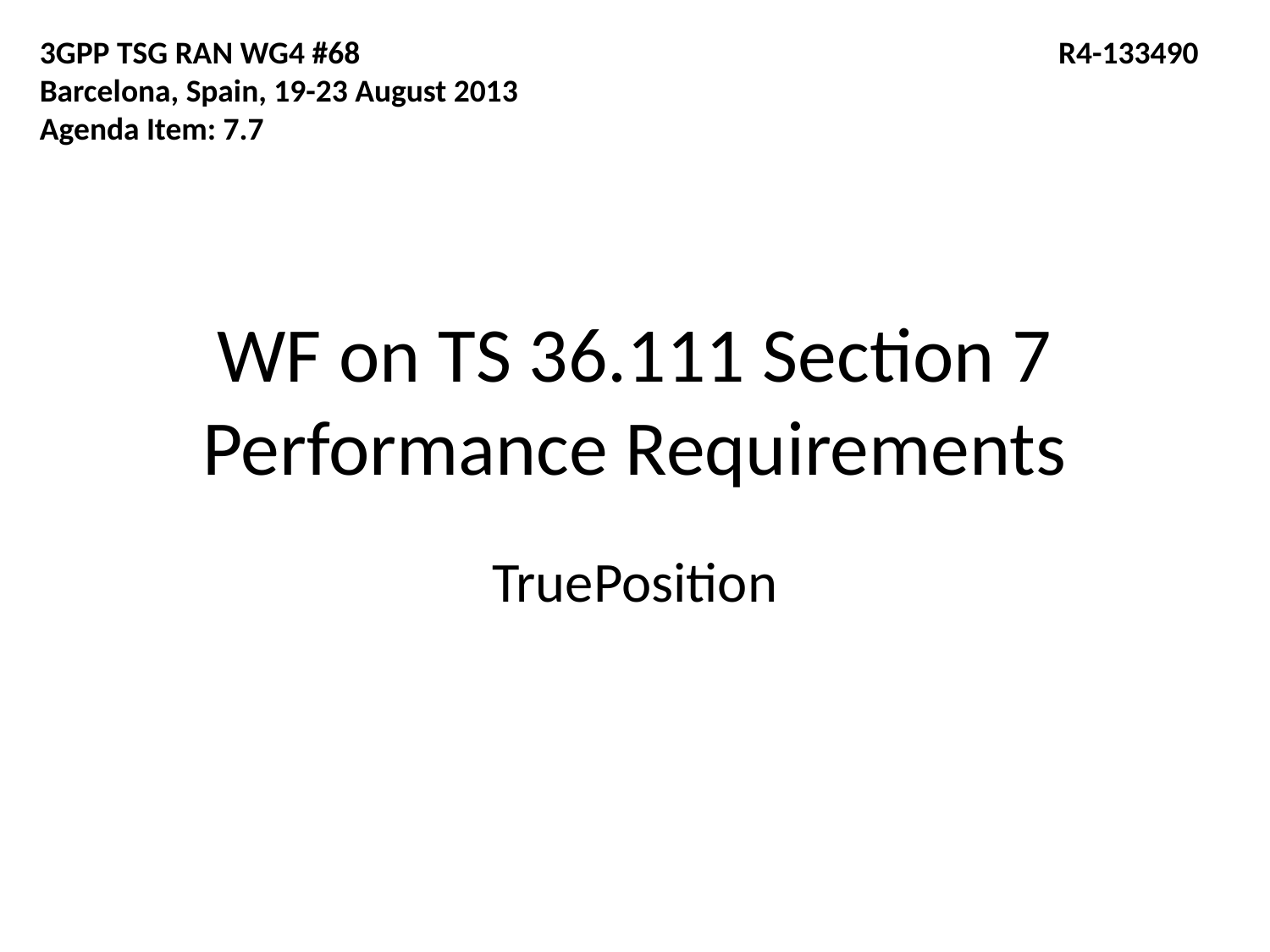

3GPP TSG RAN WG4 #68
Barcelona, Spain, 19-23 August 2013
Agenda Item: 7.7
R4-133490
# WF on TS 36.111 Section 7 Performance Requirements
TruePosition